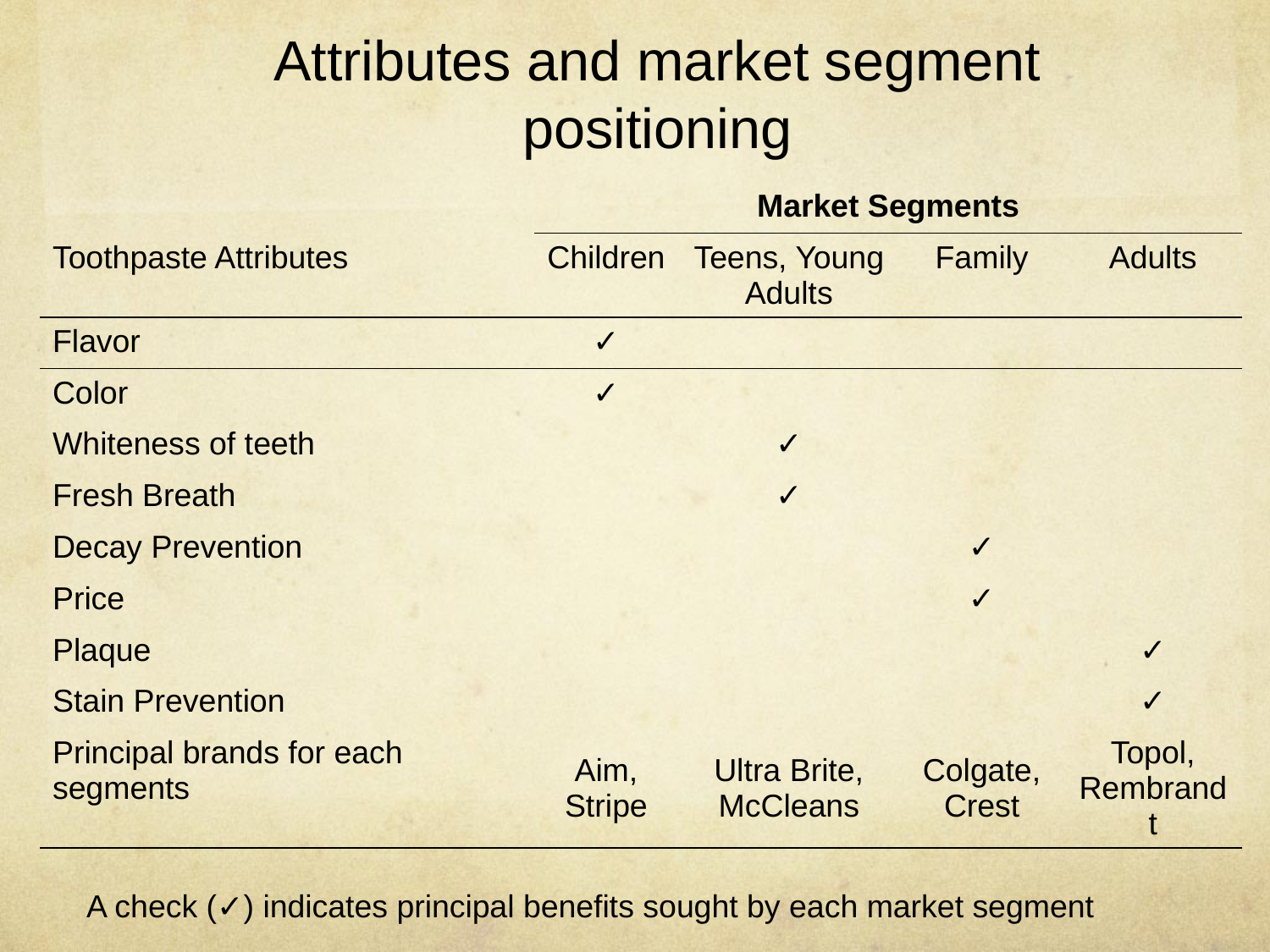

# Attributes and market segment positioning
|  | Market Segments |  |  |  |
| --- | --- | --- | --- | --- |
| Toothpaste Attributes | Children | Teens, Young Adults | Family | Adults |
| Flavor | ✓ |  |  |  |
| Color | ✓ |  |  |  |
| Whiteness of teeth |  | ✓ |  |  |
| Fresh Breath |  | ✓ |  |  |
| Decay Prevention |  |  | ✓ |  |
| Price |  |  | ✓ |  |
| Plaque |  |  |  | ✓ |
| Stain Prevention |  |  |  | ✓ |
| Principal brands for each segments | Aim, Stripe | Ultra Brite, McCleans | Colgate, Crest | Topol, Rembrandt |
A check (✓) indicates principal benefits sought by each market segment